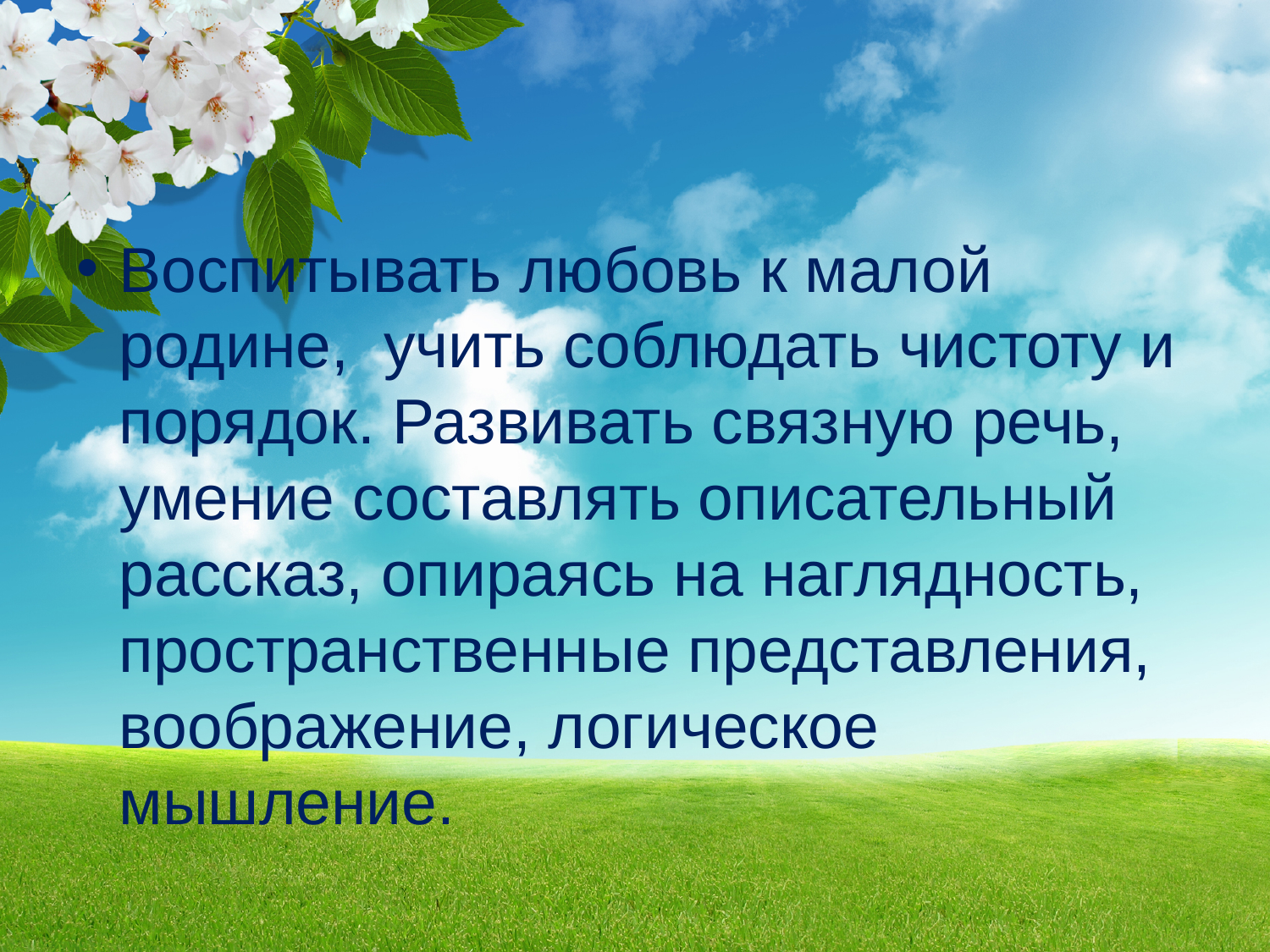

#
Воспитывать любовь к малой родине,  учить соблюдать чистоту и порядок. Развивать связную речь, умение составлять описательный рассказ, опираясь на наглядность, пространственные представления, воображение, логическое мышление.